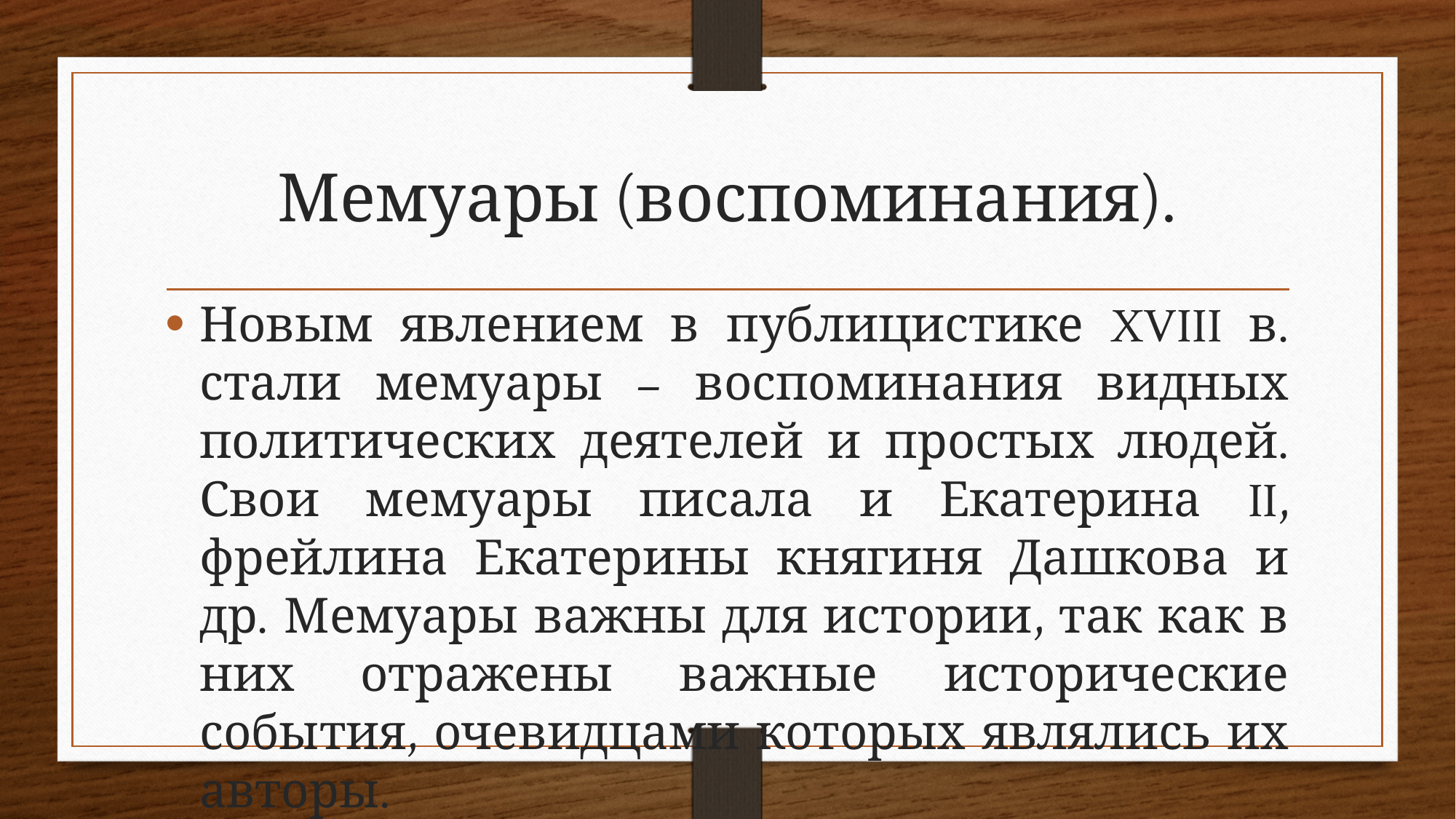

# Мемуары (воспоминания).
Новым явлением в публицистике XVIII в. стали мемуары – воспоминания видных политических деятелей и простых людей. Свои мемуары писала и Екатерина II, фрейлина Екатерины княгиня Дашкова и др. Мемуары важны для истории, так как в них отражены важные исторические события, очевидцами которых являлись их авторы.